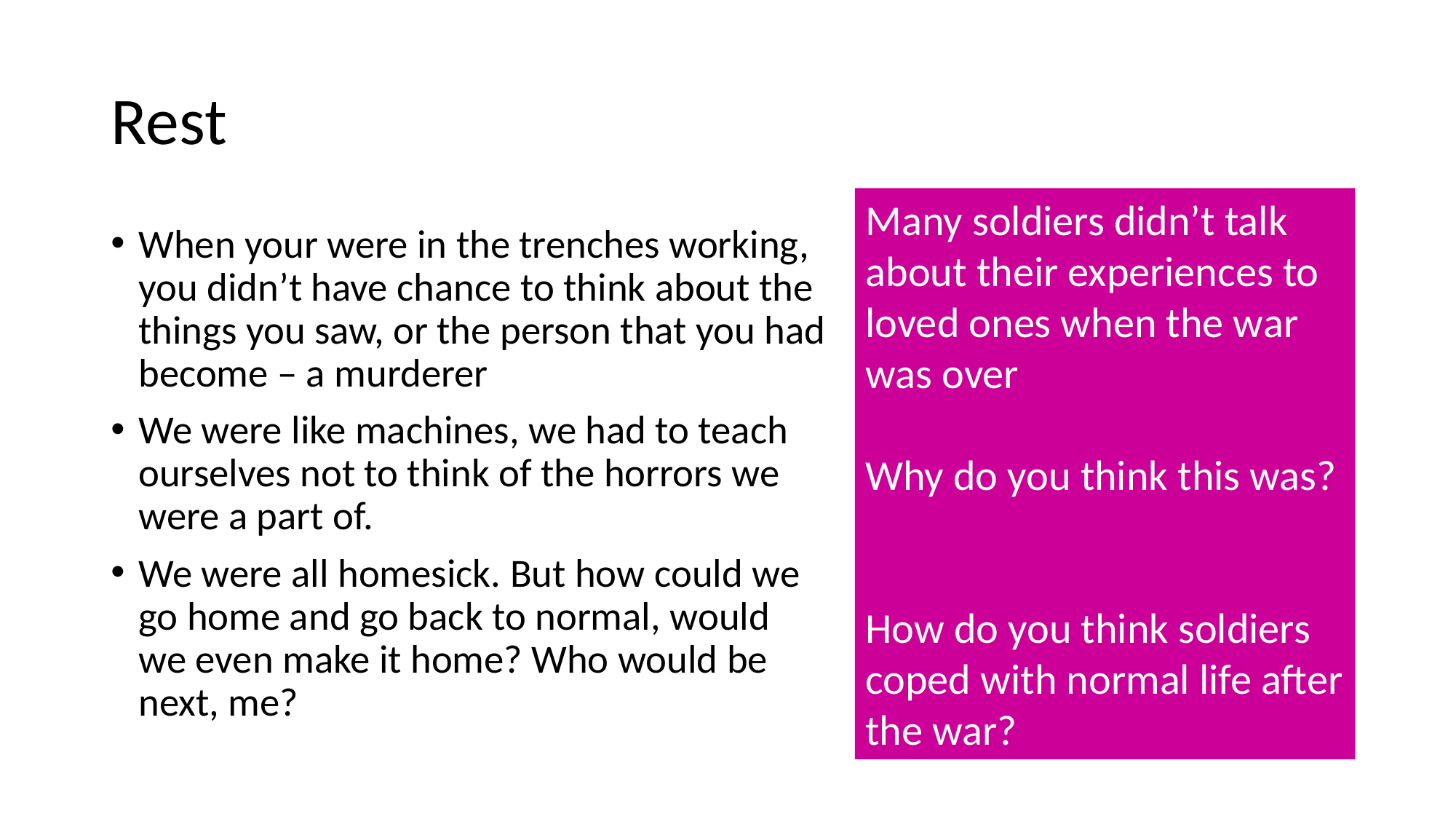

# Rest
Many soldiers didn’t talk about their experiences to loved ones when the war was over

Why do you think this was?

How do you think soldiers coped with normal life after the war?
When your were in the trenches working, you didn’t have chance to think about the things you saw, or the person that you had become – a murderer
We were like machines, we had to teach ourselves not to think of the horrors we were a part of.
We were all homesick. But how could we go home and go back to normal, would we even make it home? Who would be next, me?